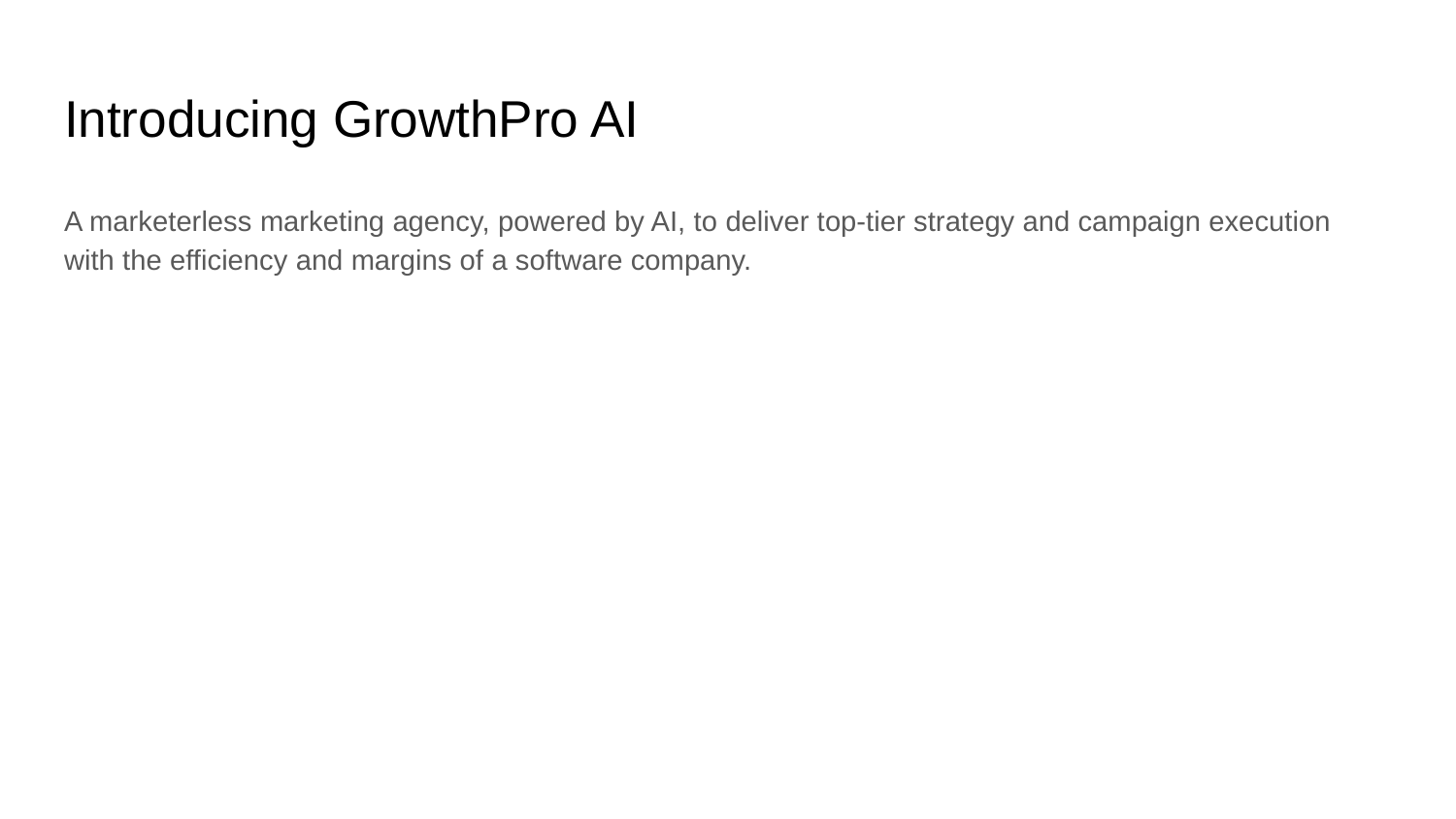

# Introducing GrowthPro AI
A marketerless marketing agency, powered by AI, to deliver top-tier strategy and campaign execution with the efficiency and margins of a software company.